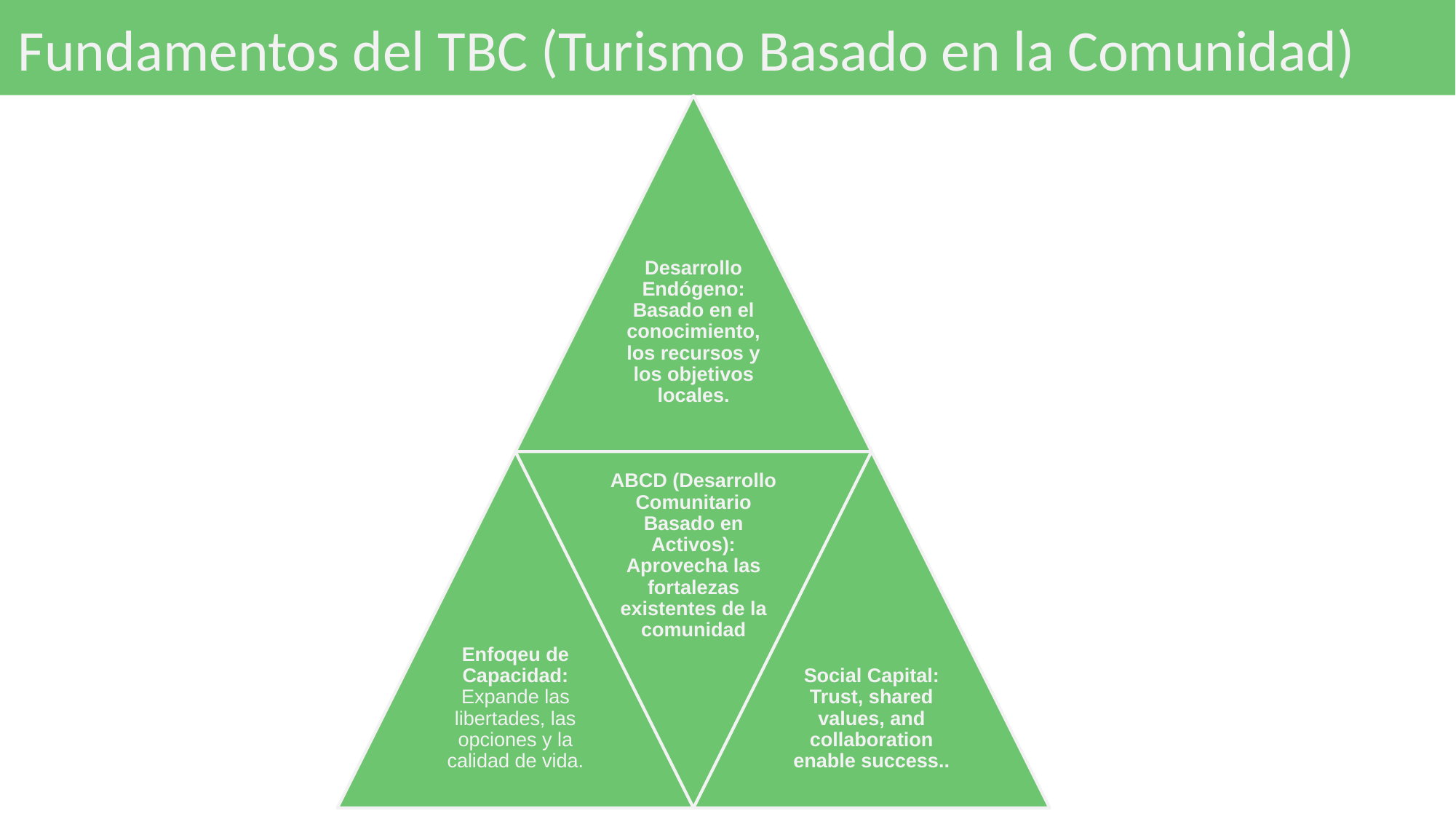

# Fundamentos del TBC (Turismo Basado en la Comunidad)

Desarrollo Endógeno: Basado en el conocimiento, los recursos y los objetivos locales.

ABCD (Desarrollo Comunitario Basado en Activos): Aprovecha las fortalezas existentes de la comunidad
Enfoqeu de Capacidad: Expande las libertades, las opciones y la calidad de vida.

Social Capital: Trust, shared values, and collaboration enable success..